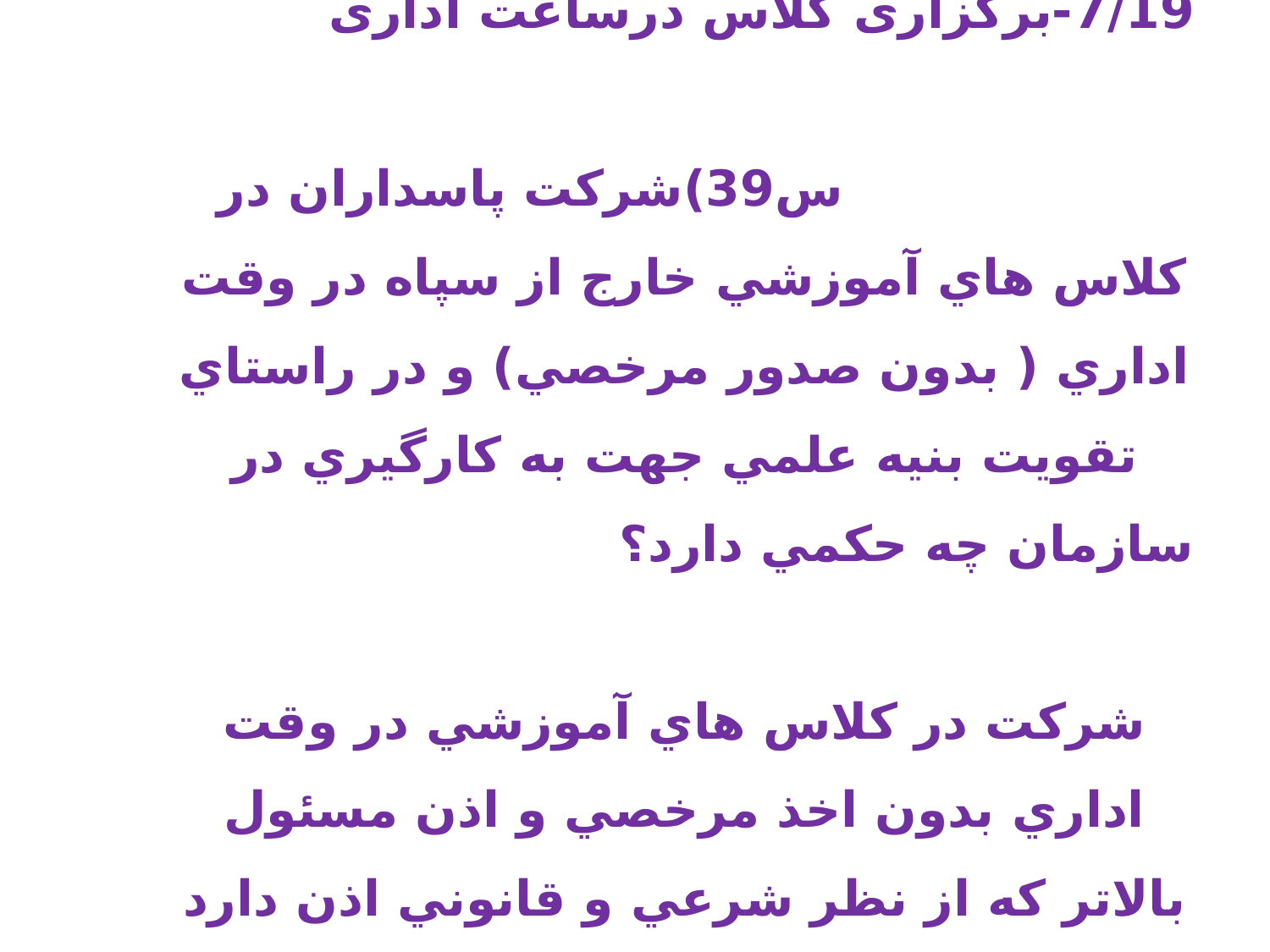

7/19-برگزاری کلاس درساعت اداری                                                                                        س39)شركت پاسداران در كلاس هاي آموزشي خارج از سپاه در وقت اداري ( بدون صدور مرخصي) و در راستاي تقويت بنيه علمي جهت به كارگيري در سازمان چه حكمي دارد؟                                                                                  شركت در كلاس هاي آموزشي در وقت اداري بدون اخذ مرخصي و اذن مسئول بالاتر كه از نظر شرعي و قانوني اذن دارد جايز نيست.